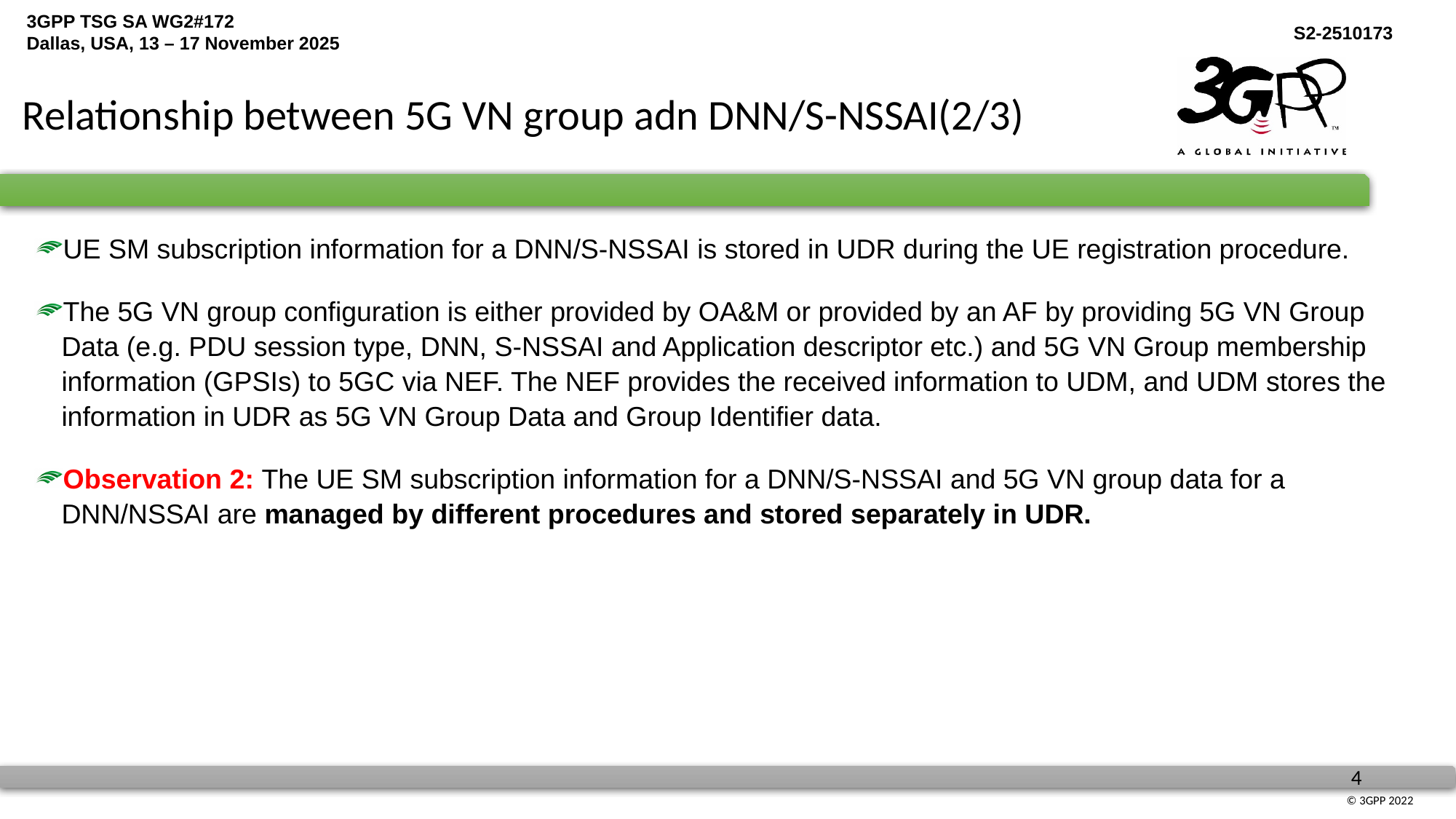

Relationship between 5G VN group adn DNN/S-NSSAI(2/3)
UE SM subscription information for a DNN/S-NSSAI is stored in UDR during the UE registration procedure.
The 5G VN group configuration is either provided by OA&M or provided by an AF by providing 5G VN Group Data (e.g. PDU session type, DNN, S-NSSAI and Application descriptor etc.) and 5G VN Group membership information (GPSIs) to 5GC via NEF. The NEF provides the received information to UDM, and UDM stores the information in UDR as 5G VN Group Data and Group Identifier data.
Observation 2: The UE SM subscription information for a DNN/S-NSSAI and 5G VN group data for a DNN/NSSAI are managed by different procedures and stored separately in UDR.